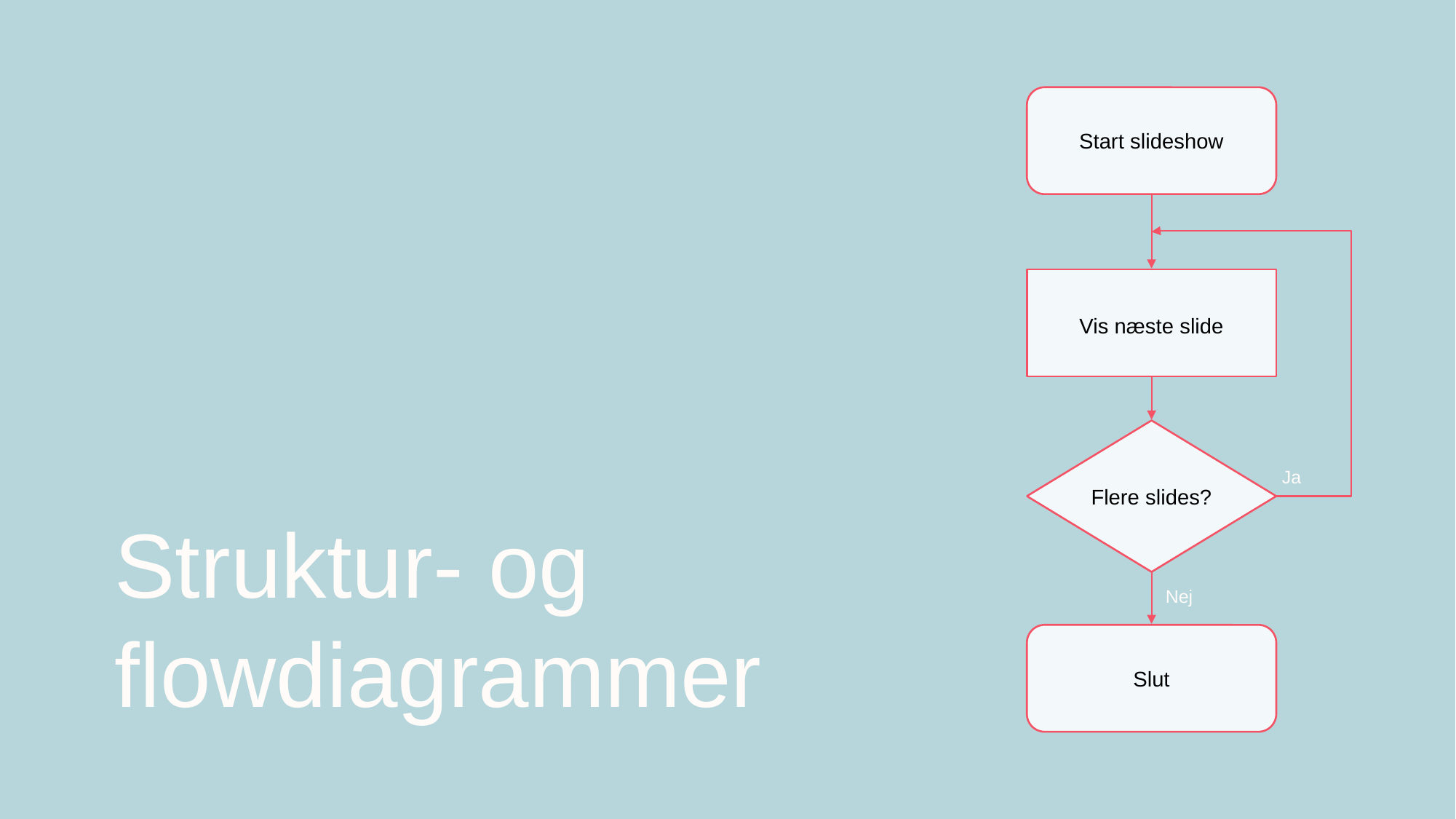

Start slideshow

Vis næste slide

Flere slides?
Struktur- og flowdiagrammer
Ja

Nej

Slut